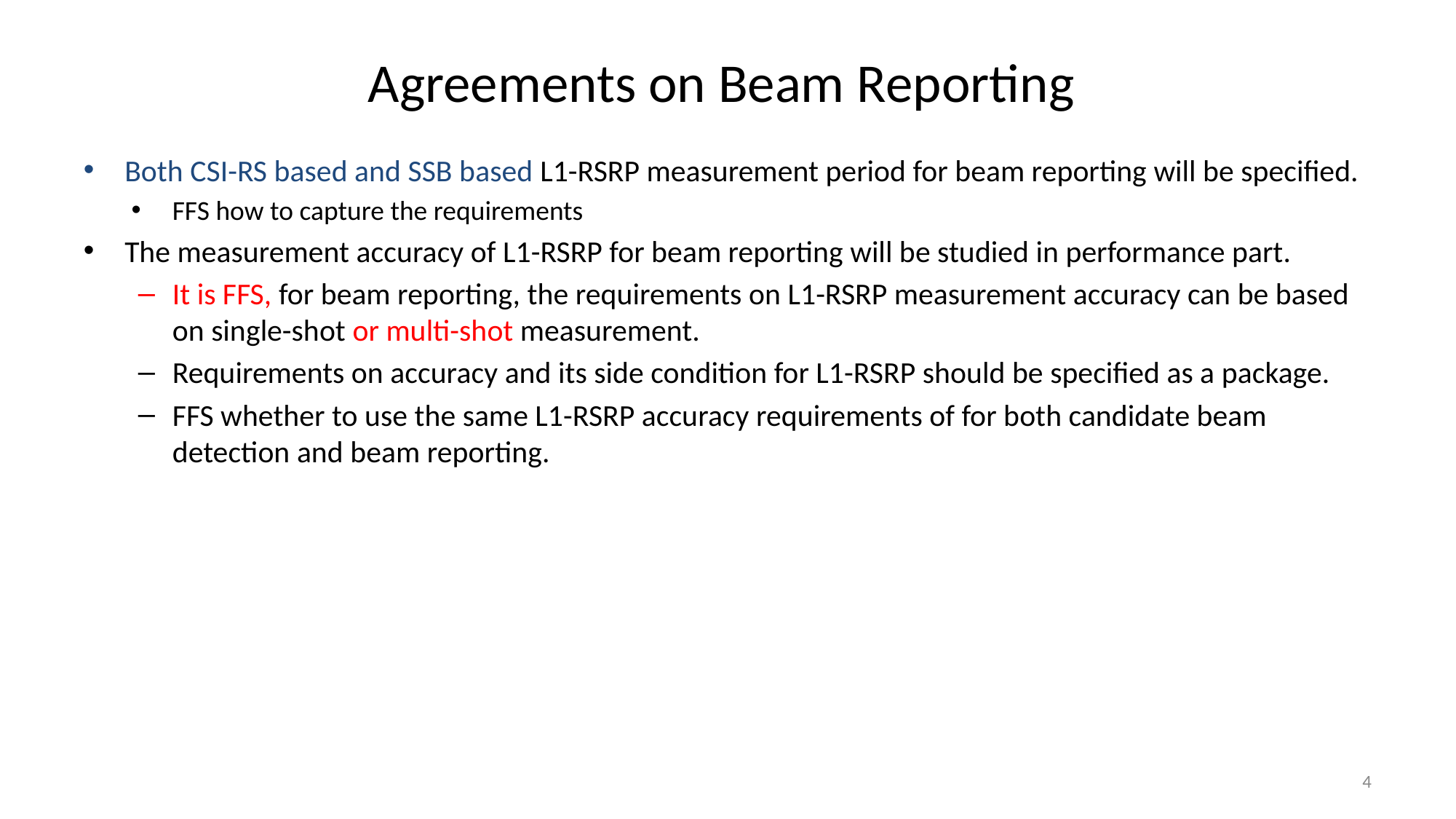

# Agreements on Beam Reporting
Both CSI-RS based and SSB based L1-RSRP measurement period for beam reporting will be specified.
FFS how to capture the requirements
The measurement accuracy of L1-RSRP for beam reporting will be studied in performance part.
It is FFS, for beam reporting, the requirements on L1-RSRP measurement accuracy can be based on single-shot or multi-shot measurement.
Requirements on accuracy and its side condition for L1-RSRP should be specified as a package.
FFS whether to use the same L1-RSRP accuracy requirements of for both candidate beam detection and beam reporting.

4